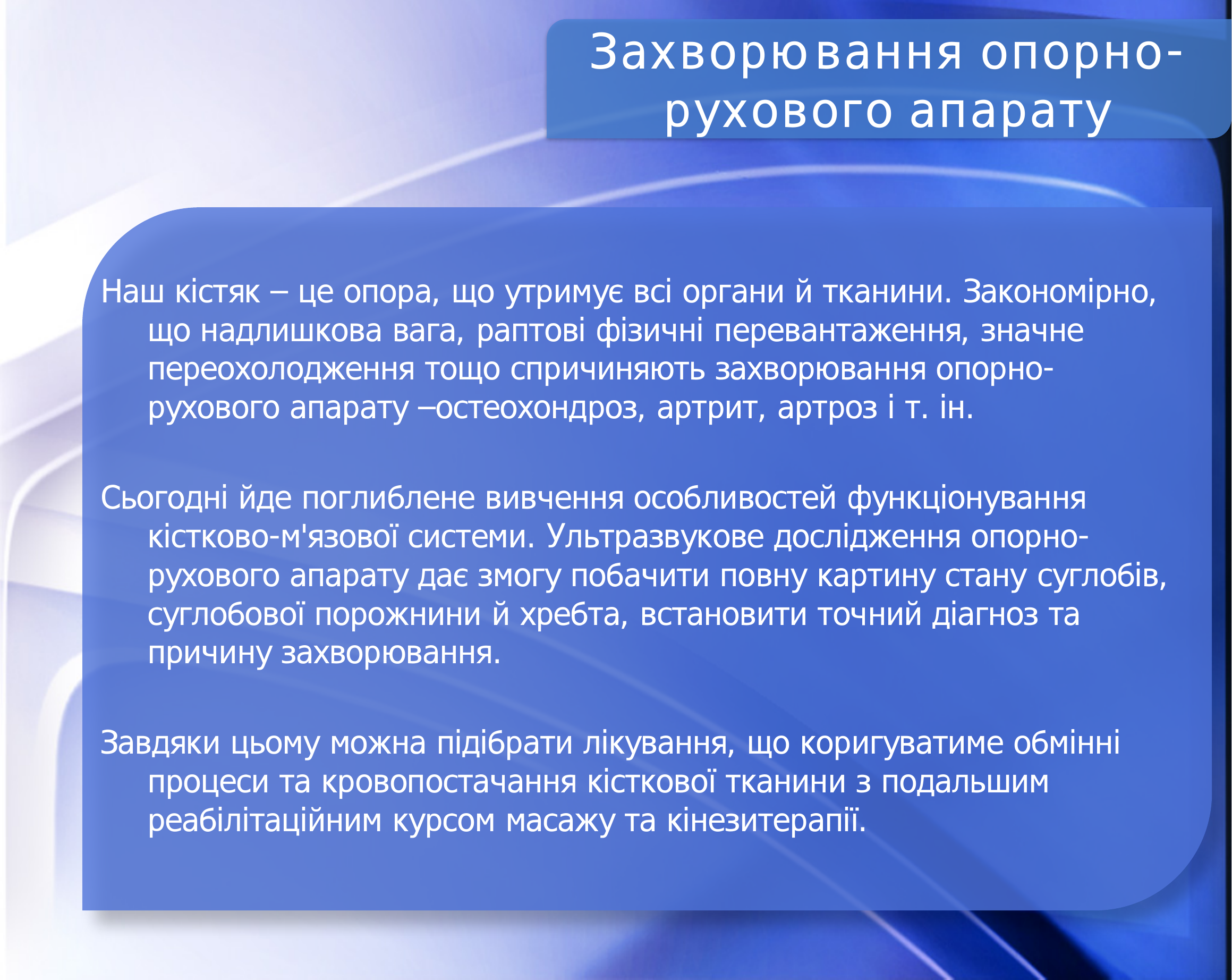

Захворювання опорно-рухового апарату

Наш кістяк – це опора, що утримує всі органи й тканини. Закономірно, що надлишкова вага, раптові фізичні перевантаження, значне переохолодження тощо спричиняють захворювання опорно-рухового апарату –остеохондроз, артрит, артроз і т. ін.

Сьогодні йде поглиблене вивчення особливостей функціонування кістково-м'язової системи. Ультразвукове дослідження опорно-рухового апарату дає змогу побачити повну картину стану суглобів, суглобової порожнини й хребта, встановити точний діагноз та причину захворювання.

Завдяки цьому можна підібрати лікування, що коригуватиме обмінні процеси та кровопостачання кісткової тканини з подальшим реабілітаційним курсом масажу та кінезитерапії.